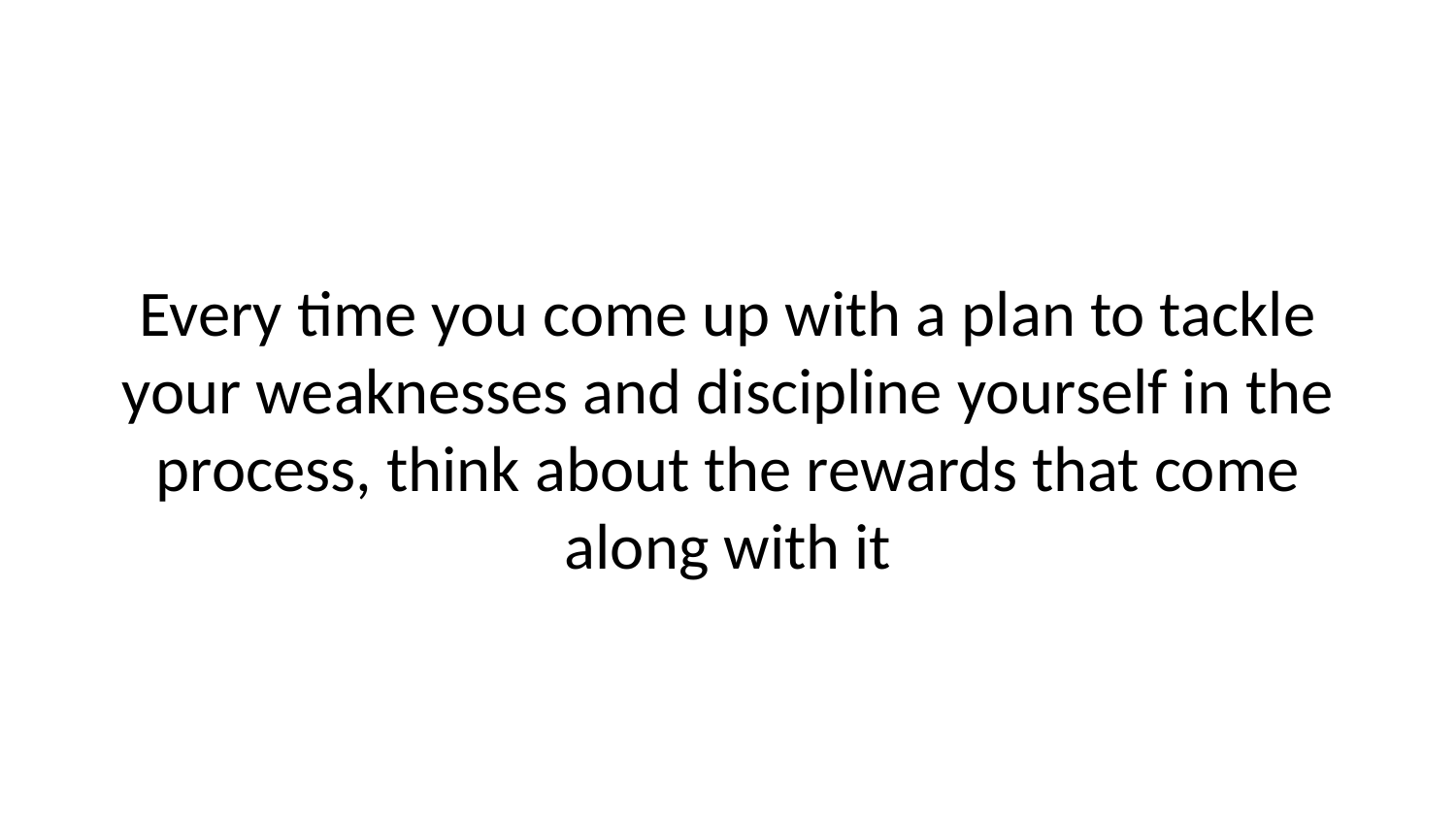

Every time you come up with a plan to tackle your weaknesses and discipline yourself in the process, think about the rewards that come along with it